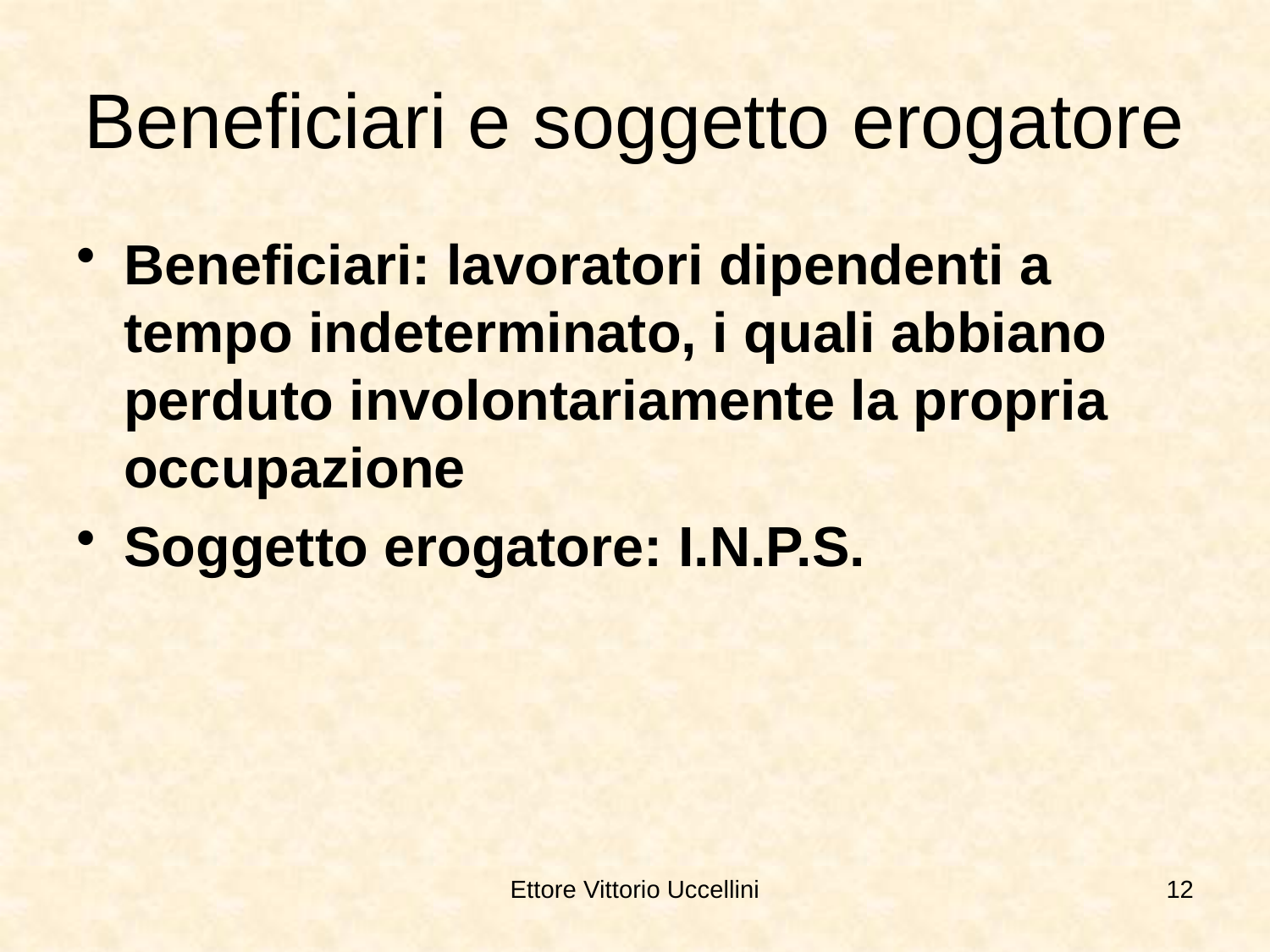

# Beneficiari e soggetto erogatore
Beneficiari: lavoratori dipendenti a tempo indeterminato, i quali abbiano perduto involontariamente la propria occupazione
Soggetto erogatore: I.N.P.S.
Ettore Vittorio Uccellini
12